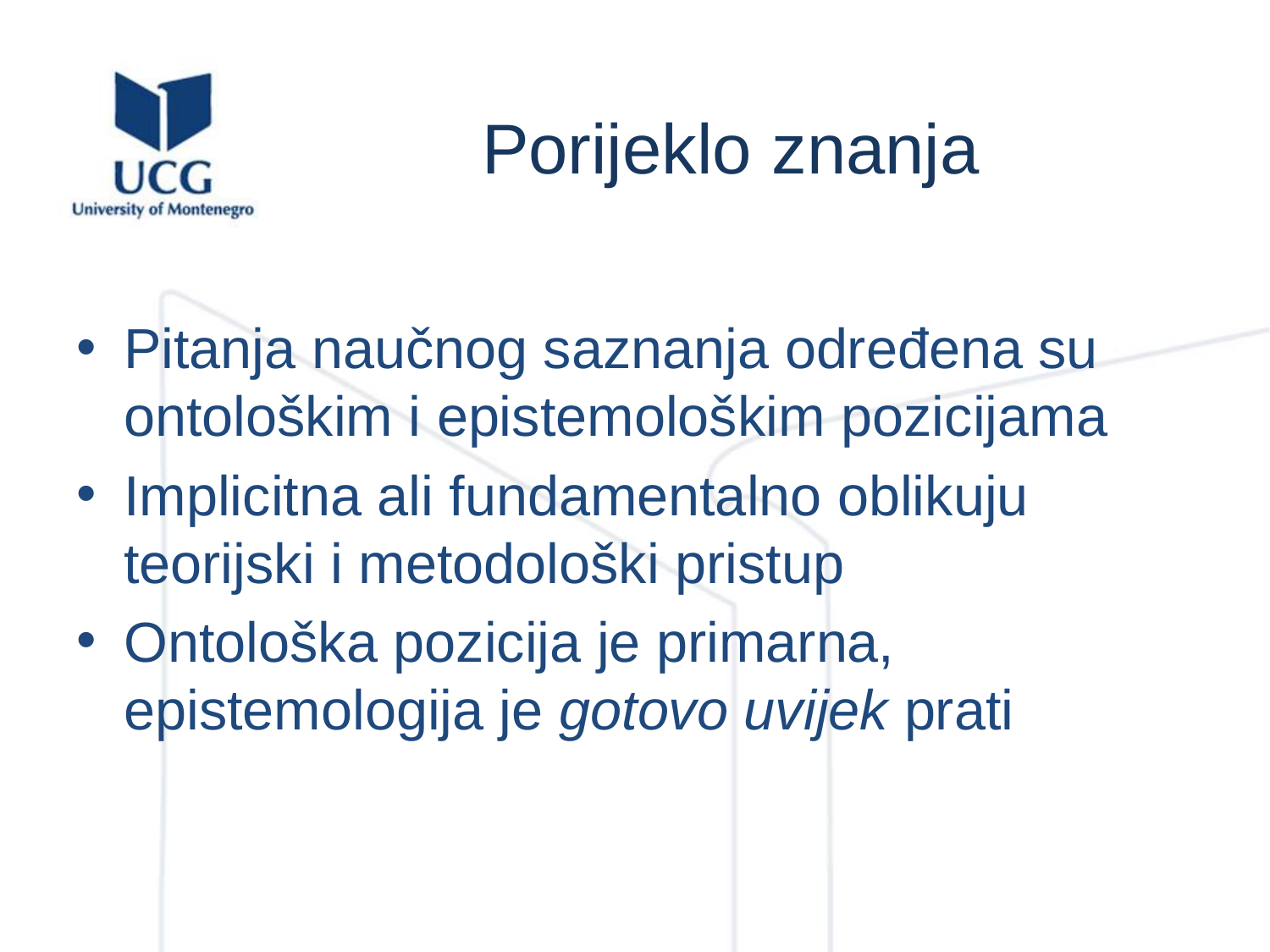

# Porijeklo znanja
Pitanja naučnog saznanja određena su ontološkim i epistemološkim pozicijama
Implicitna ali fundamentalno oblikuju teorijski i metodološki pristup
Ontološka pozicija je primarna, epistemologija je gotovo uvijek prati